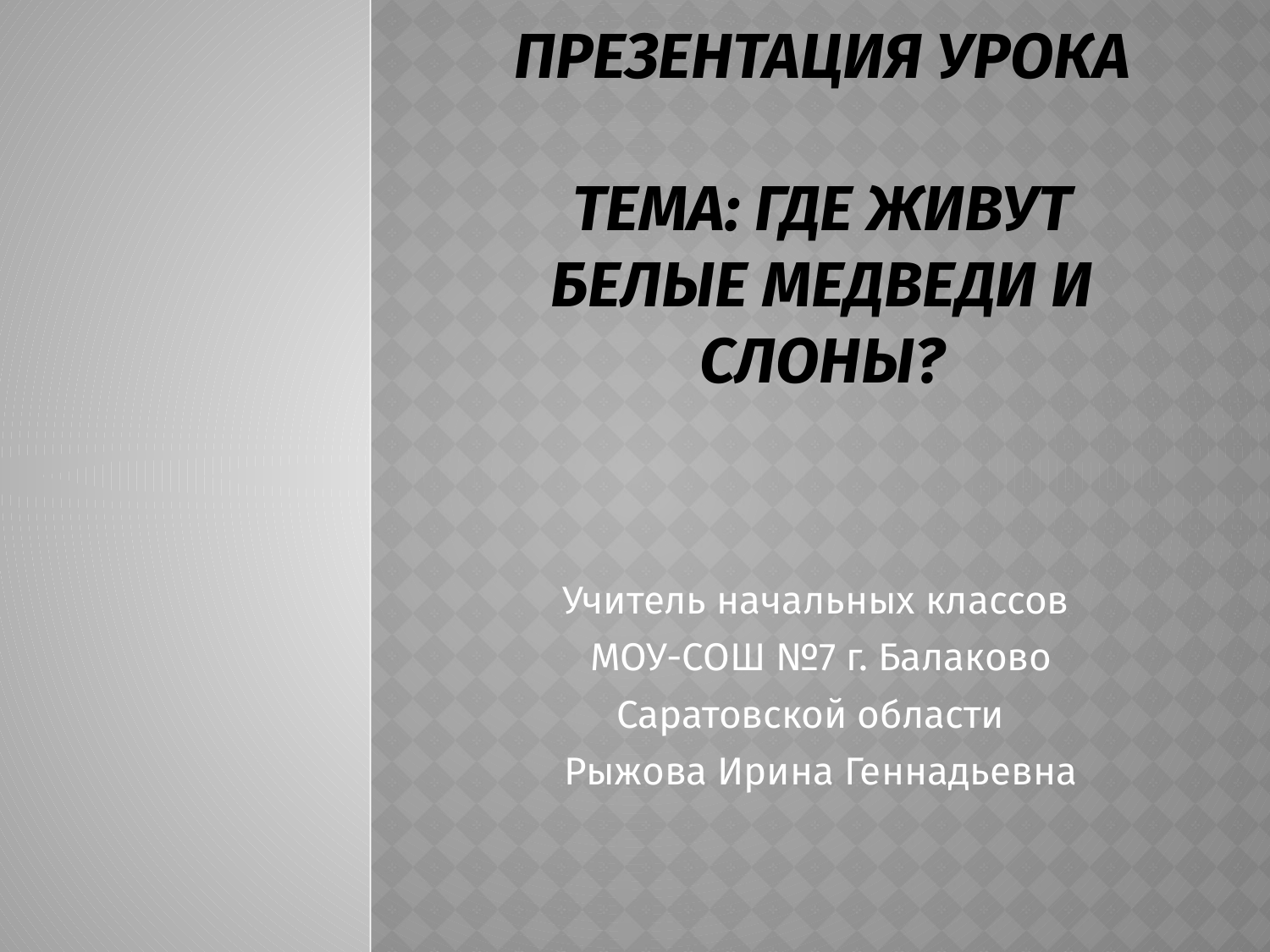

# Презентация урока Тема: Где живут белые медведи и слоны?
Учитель начальных классов
МОУ-СОШ №7 г. Балаково
Саратовской области
Рыжова Ирина Геннадьевна